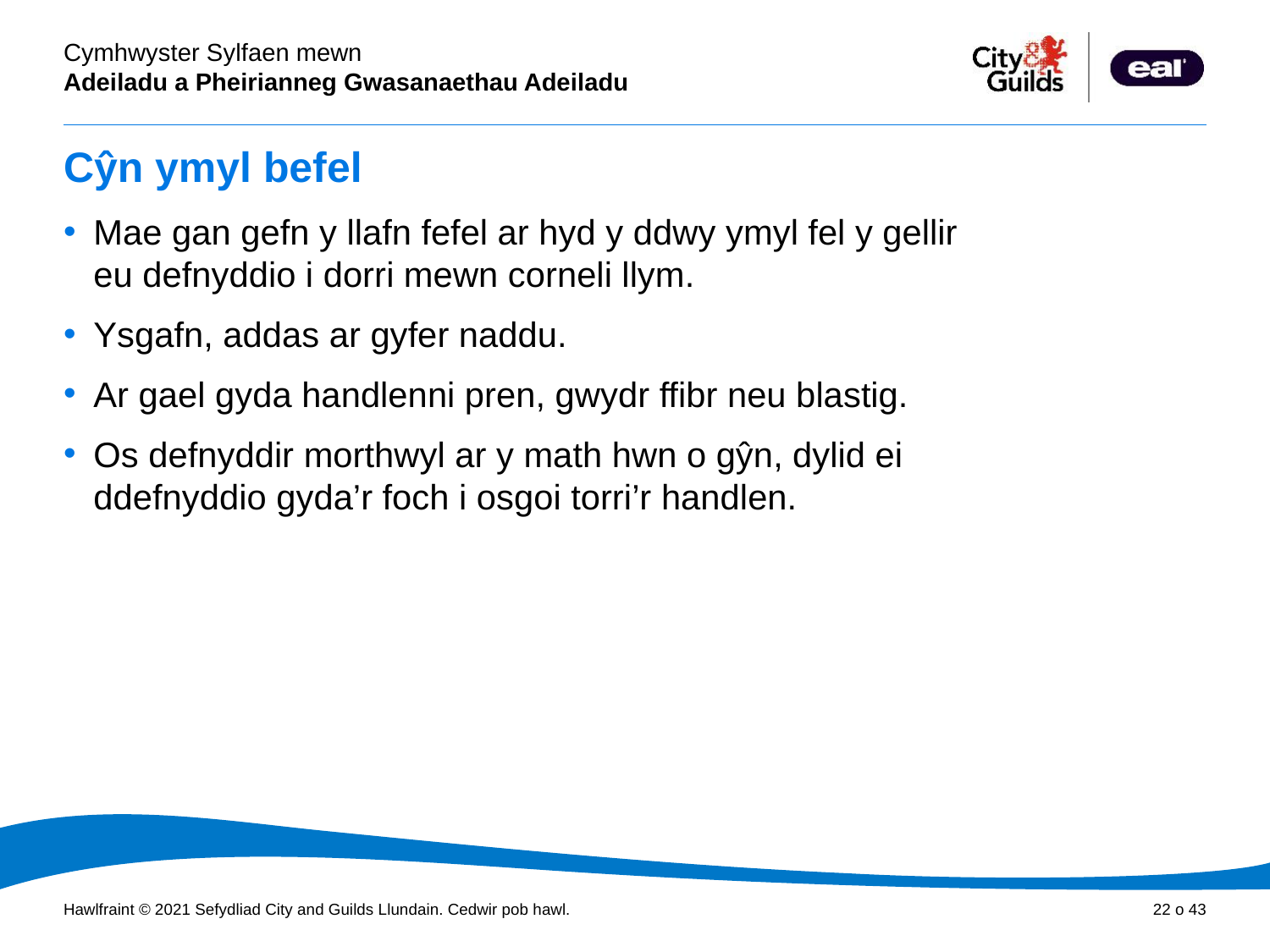

# Cŷn ymyl befel
Mae gan gefn y llafn fefel ar hyd y ddwy ymyl fel y gellir eu defnyddio i dorri mewn corneli llym.
Ysgafn, addas ar gyfer naddu.
Ar gael gyda handlenni pren, gwydr ffibr neu blastig.
Os defnyddir morthwyl ar y math hwn o gŷn, dylid ei ddefnyddio gyda’r foch i osgoi torri’r handlen.